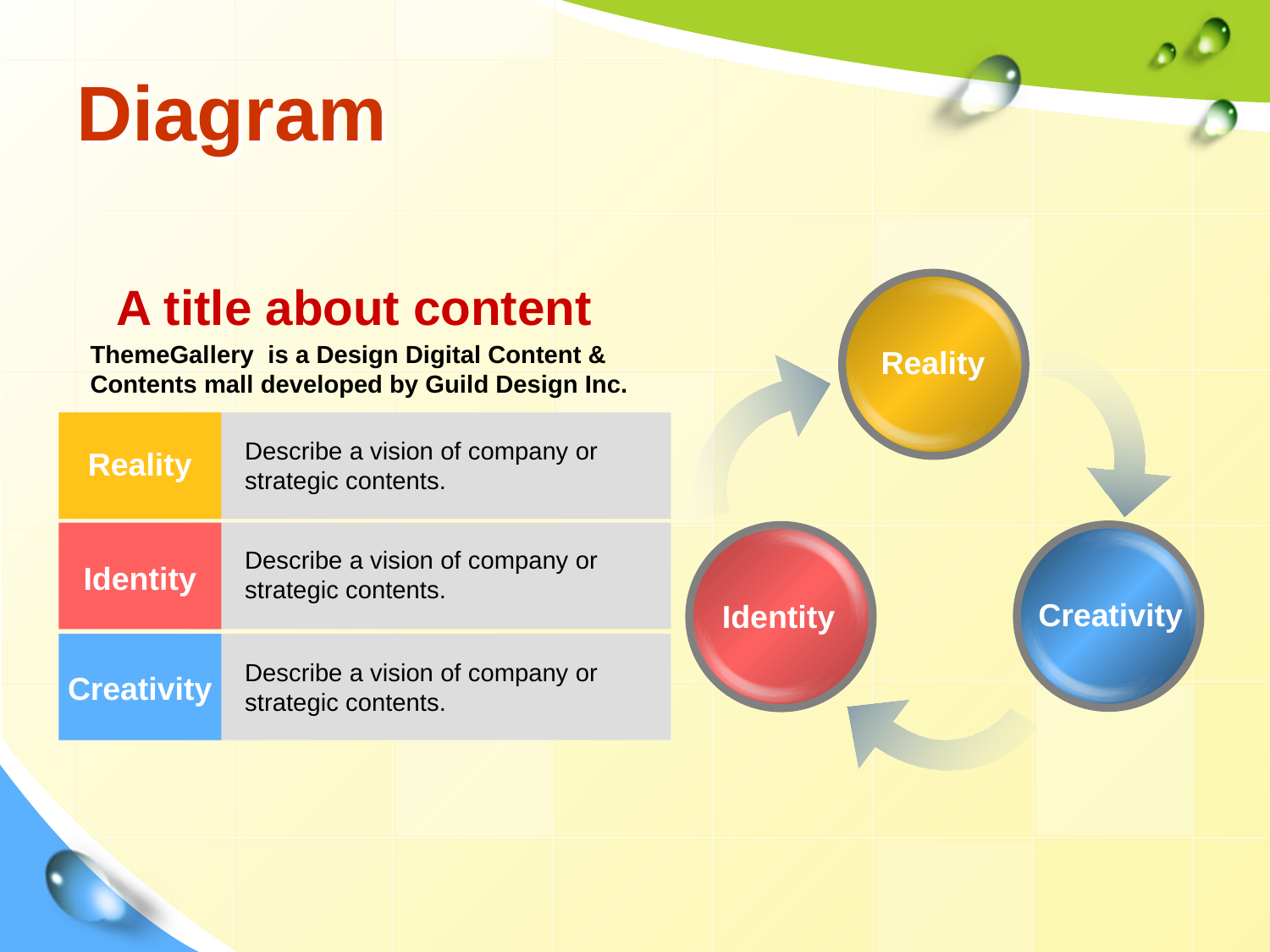

# Diagram
A title about content

ThemeGallery  is a Design Digital Content & Contents mall developed by Guild Design Inc.
Reality

Describe a vision of company or strategic contents.
Reality

Describe a vision of company or strategic contents.

Identity
Creativity
Identity

Describe a vision of company or strategic contents.

Creativity